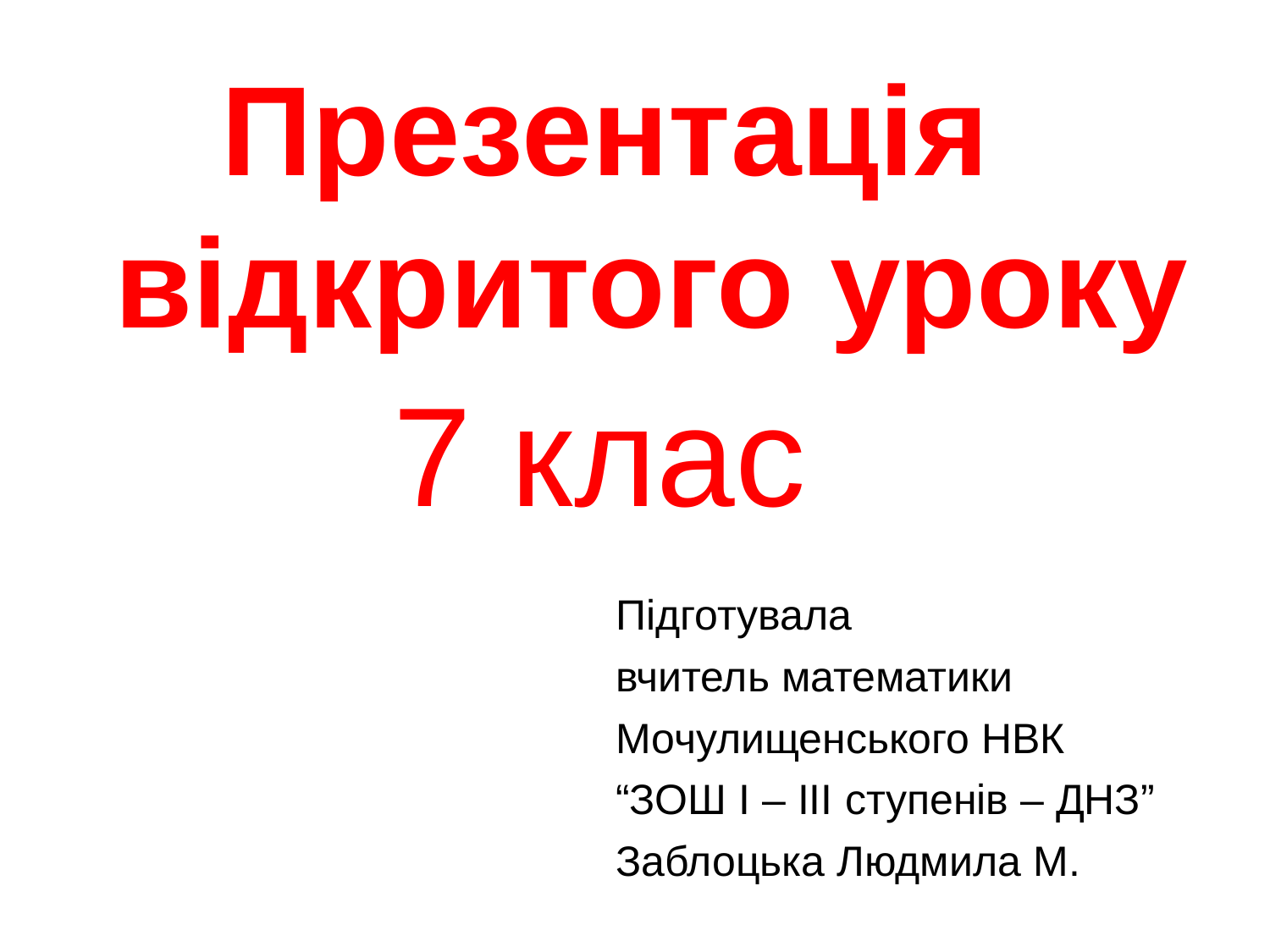

Презентація
  відкритого уроку
7 клас
Підготувала
вчитель математики
Мочулищенського НВК
“ЗОШ I – III ступенів – ДНЗ”
Заблоцька Людмила М.